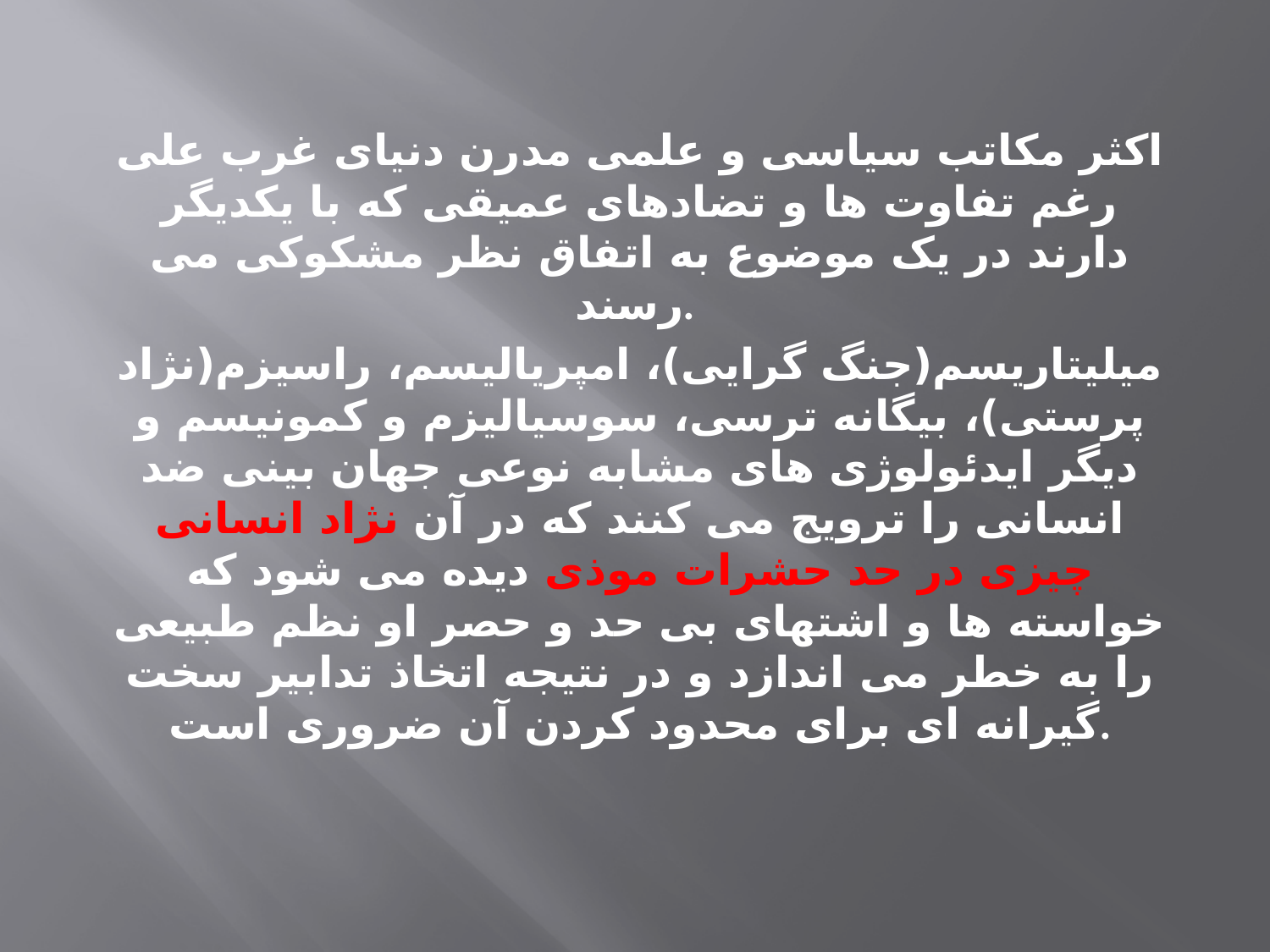

اکثر مکاتب سیاسی و علمی مدرن دنیای غرب علی رغم تفاوت ها و تضادهای عمیقی که با یکدیگر دارند در یک موضوع به اتفاق نظر مشکوکی می رسند.
میلیتاریسم(جنگ گرایی)، امپریالیسم، راسیزم(نژاد پرستی)، بیگانه ترسی، سوسیالیزم و کمونیسم و دیگر ایدئولوژی های مشابه نوعی جهان بینی ضد انسانی را ترویج می کنند که در آن نژاد انسانی چیزی در حد حشرات موذی دیده می شود که خواسته ها و اشتهای بی حد و حصر او نظم طبیعی را به خطر می اندازد و در نتیجه اتخاذ تدابیر سخت گیرانه ای برای محدود کردن آن ضروری است.